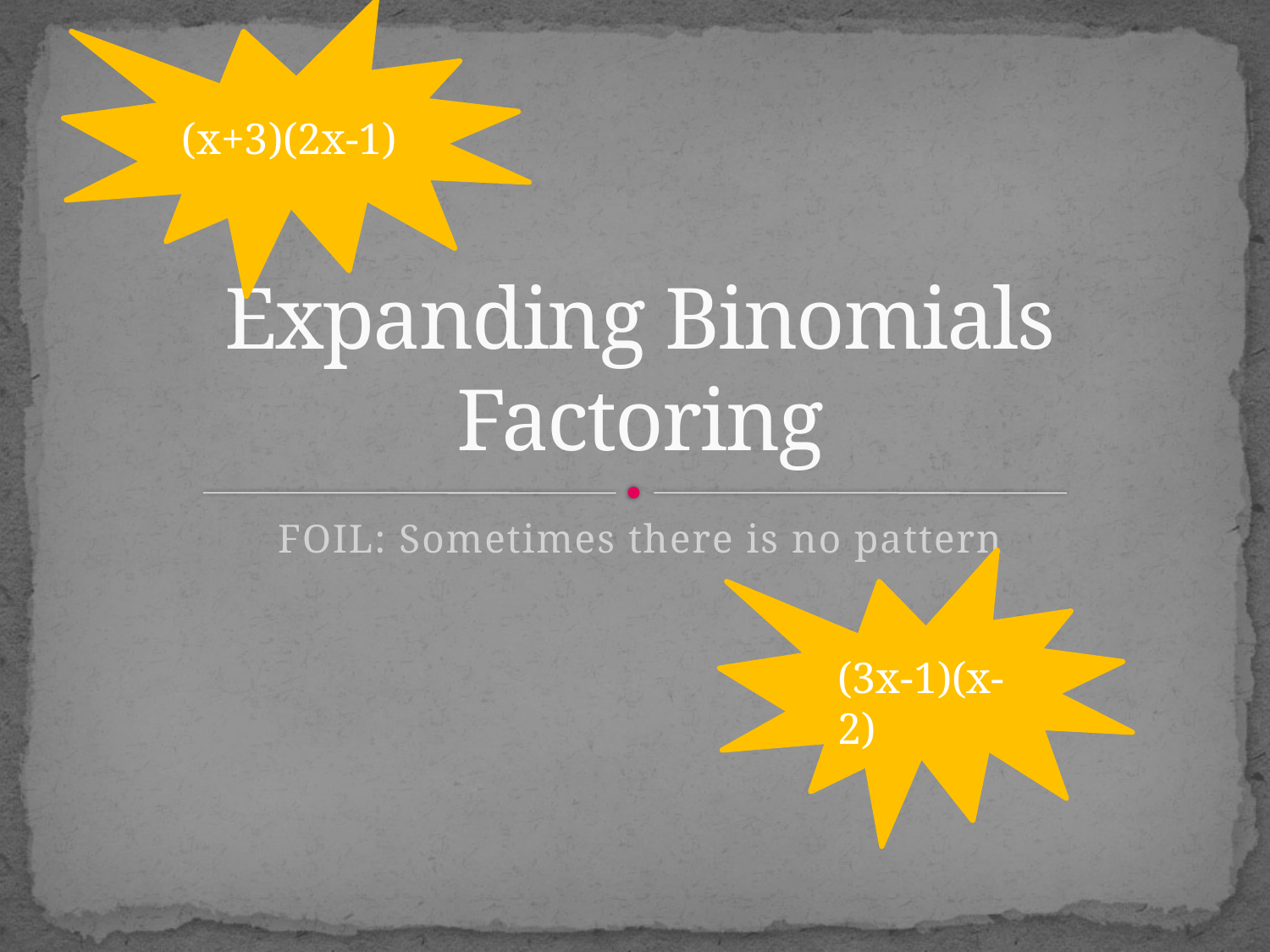

(x+3)(2x-1)
# Expanding Binomials Factoring
FOIL: Sometimes there is no pattern

(3x-1)(x-2)